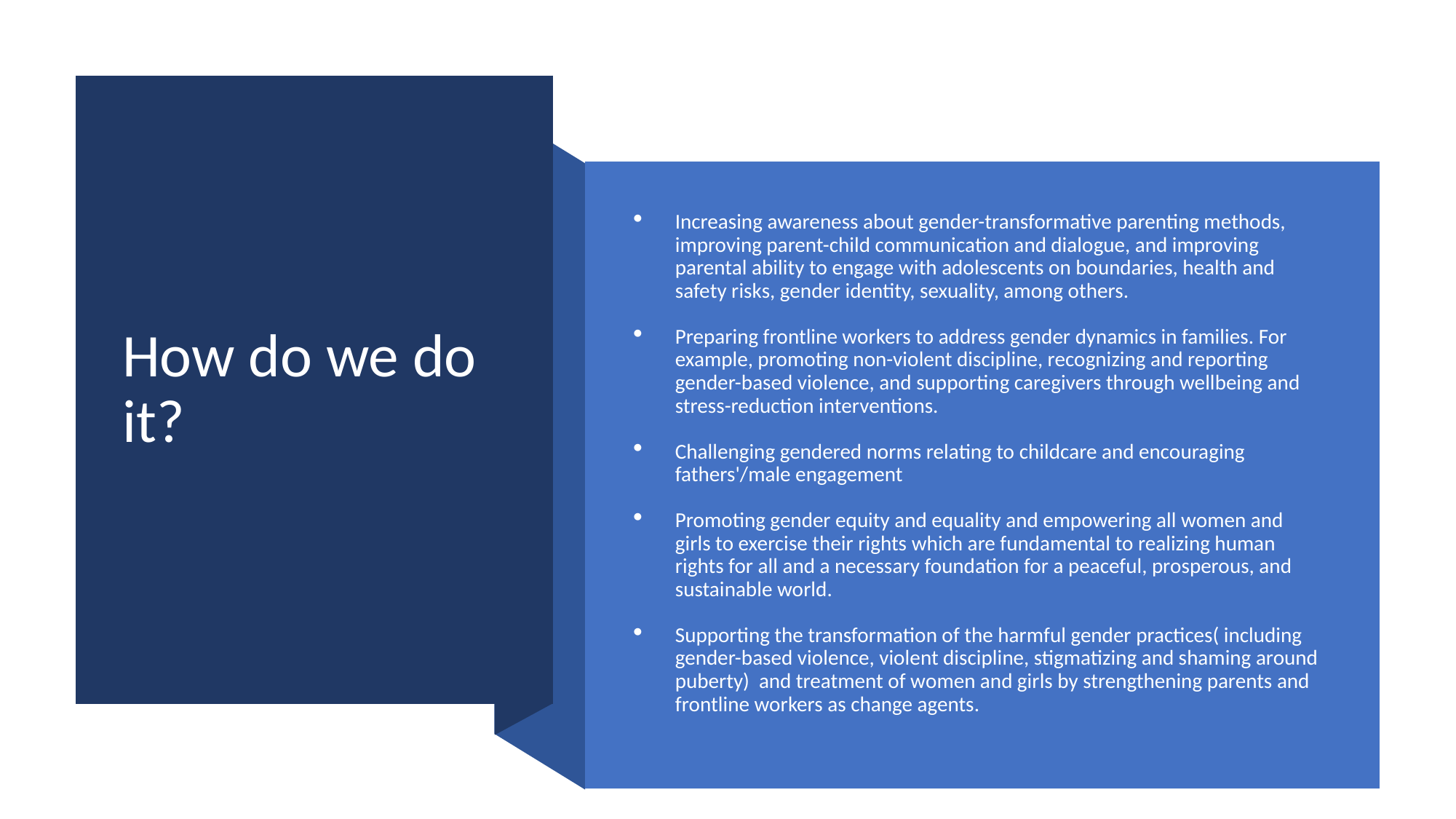

# How do we do it?

Increasing awareness about gender-transformative parenting methods, improving parent-child communication and dialogue, and improving parental ability to engage with adolescents on boundaries, health and safety risks, gender identity, sexuality, among others.

Preparing frontline workers to address gender dynamics in families. For example, promoting non-violent discipline, recognizing and reporting gender-based violence, and supporting caregivers through wellbeing and stress-reduction interventions.

Challenging gendered norms relating to childcare and encouraging fathers'/male engagement

Promoting gender equity and equality and empowering all women and girls to exercise their rights which are fundamental to realizing human rights for all and a necessary foundation for a peaceful, prosperous, and sustainable world.

Supporting the transformation of the harmful gender practices( including  gender-based violence, violent discipline, stigmatizing and shaming around puberty)  and treatment of women and girls by strengthening parents and frontline workers as change agents.